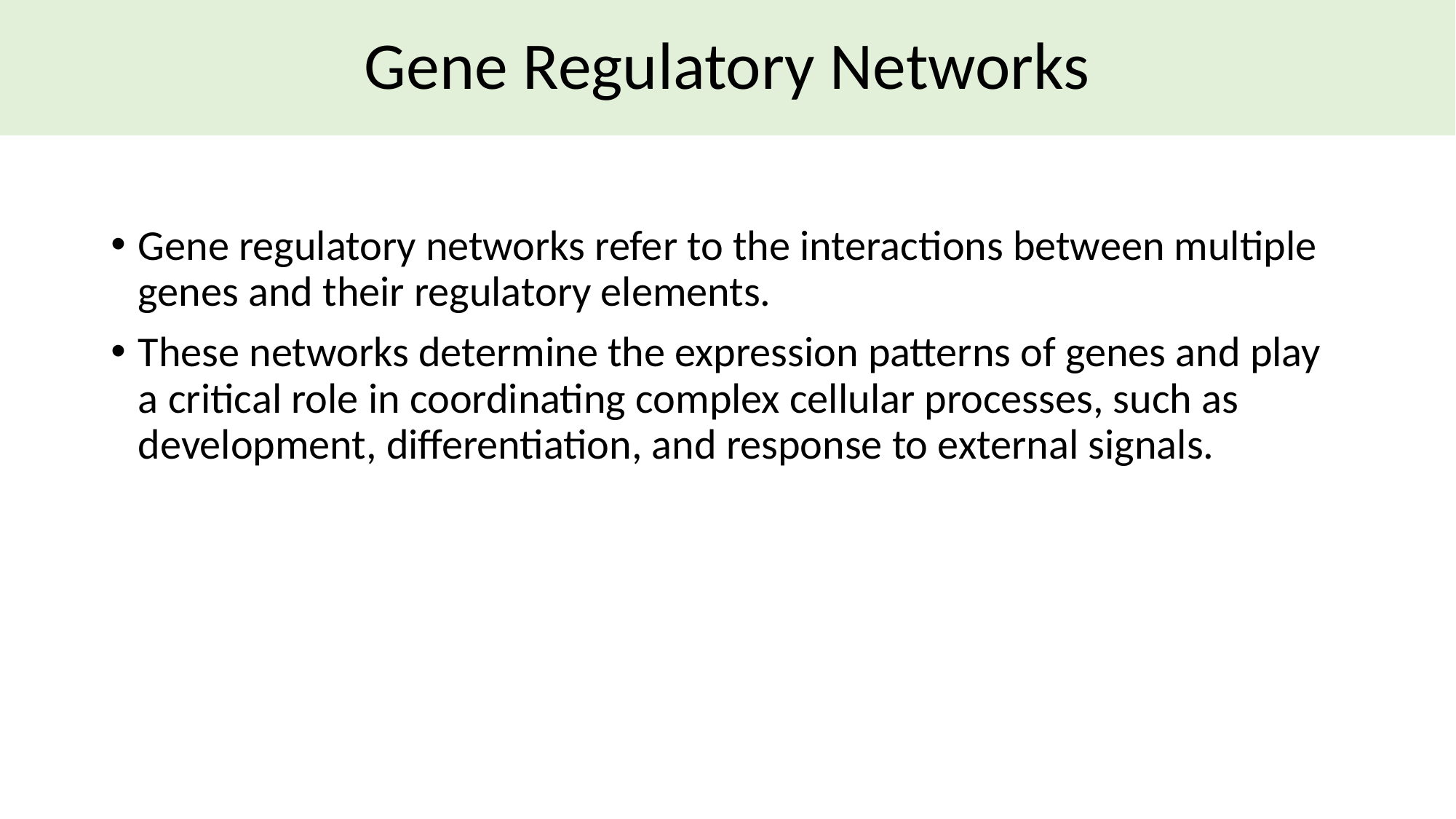

# Gene Regulatory Networks
Gene regulatory networks refer to the interactions between multiple genes and their regulatory elements.
These networks determine the expression patterns of genes and play a critical role in coordinating complex cellular processes, such as development, differentiation, and response to external signals.